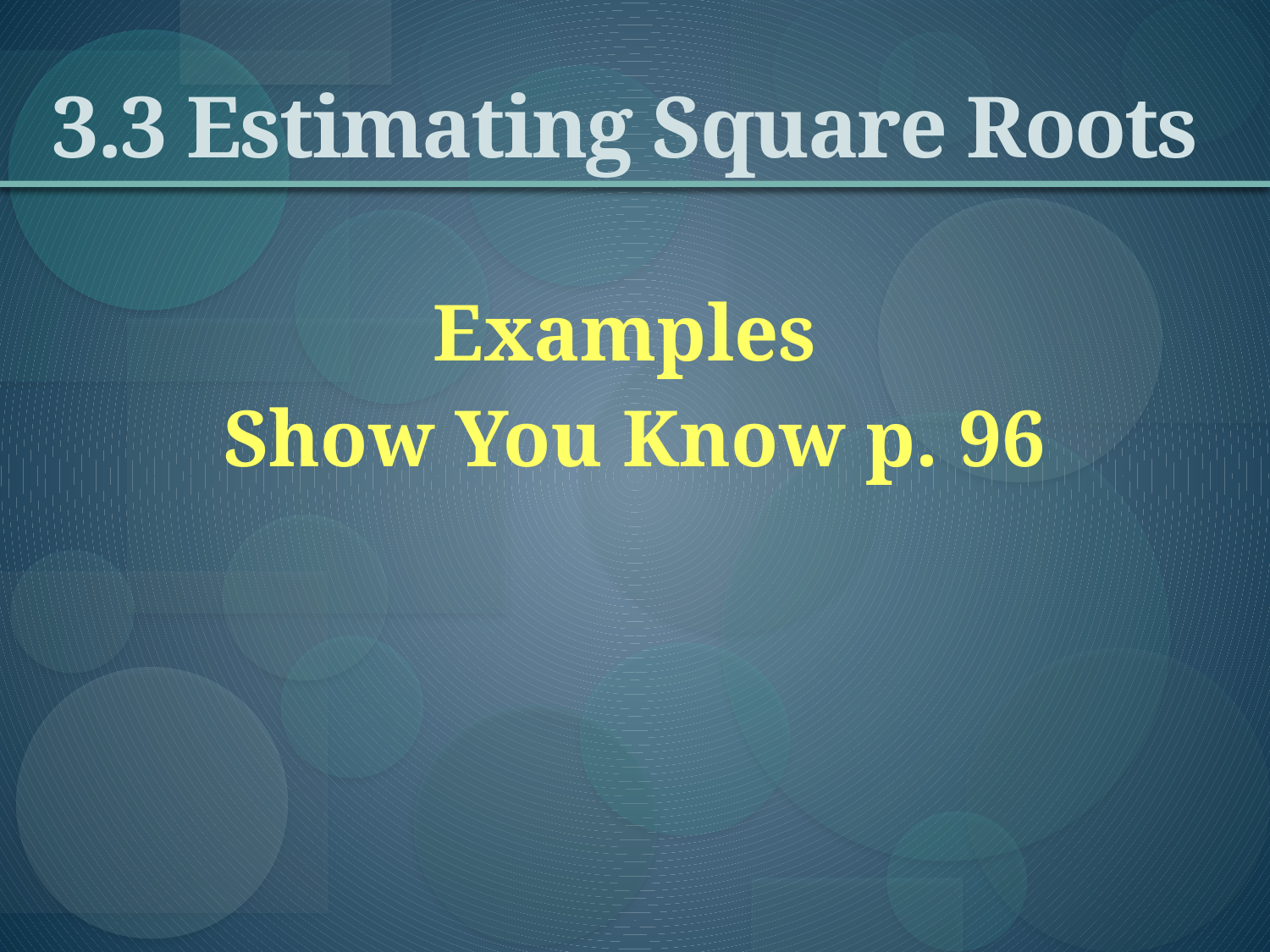

# 3.3 Estimating Square Roots

Examples
Show You Know p. 96